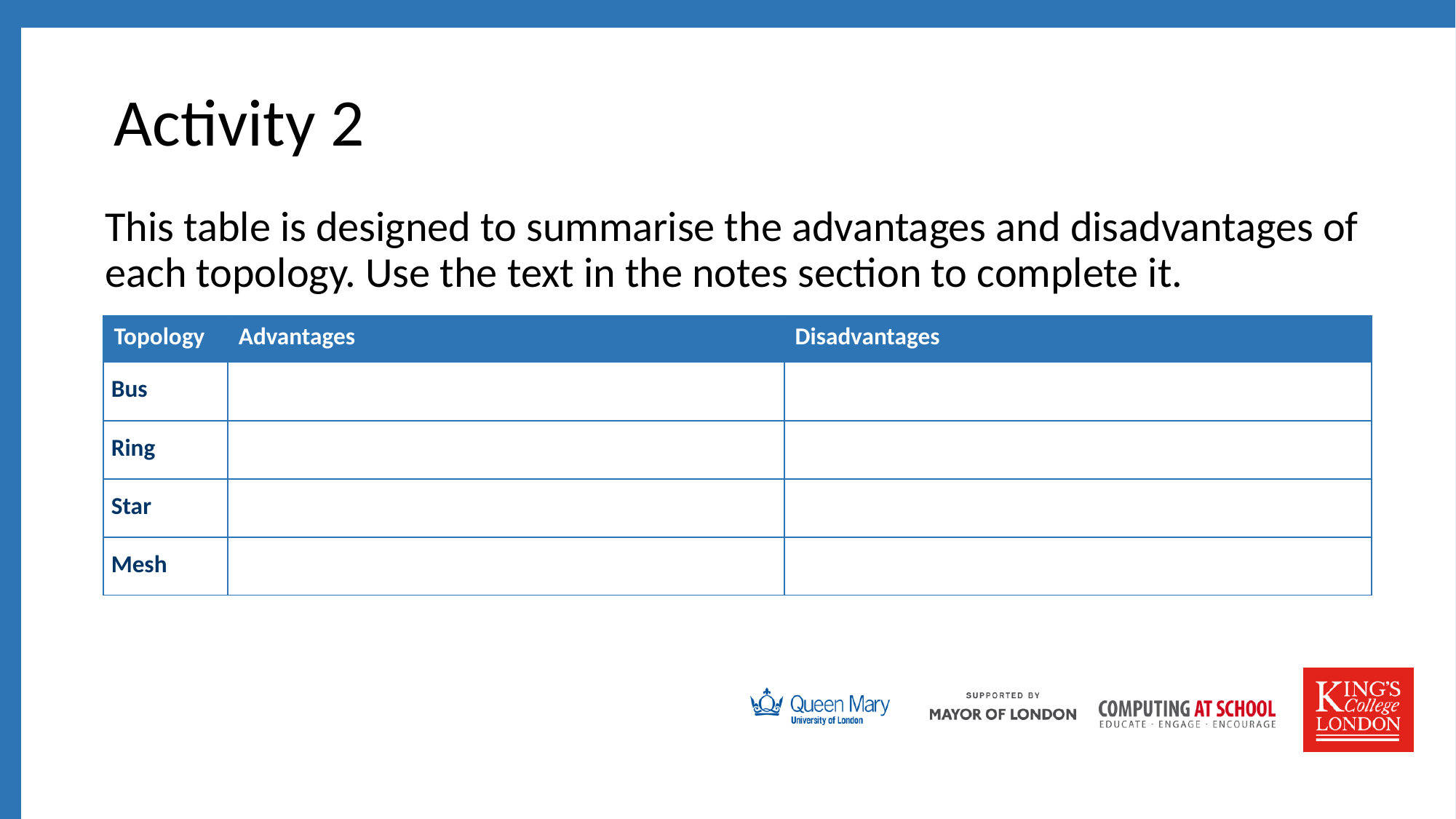

# Activity 2
This table is designed to summarise the advantages and disadvantages of each topology. Use the text in the notes section to complete it.
| Topology | Advantages | Disadvantages |
| --- | --- | --- |
| Bus |  |  |
| Ring |  |  |
| Star |  |  |
| Mesh |  |  |